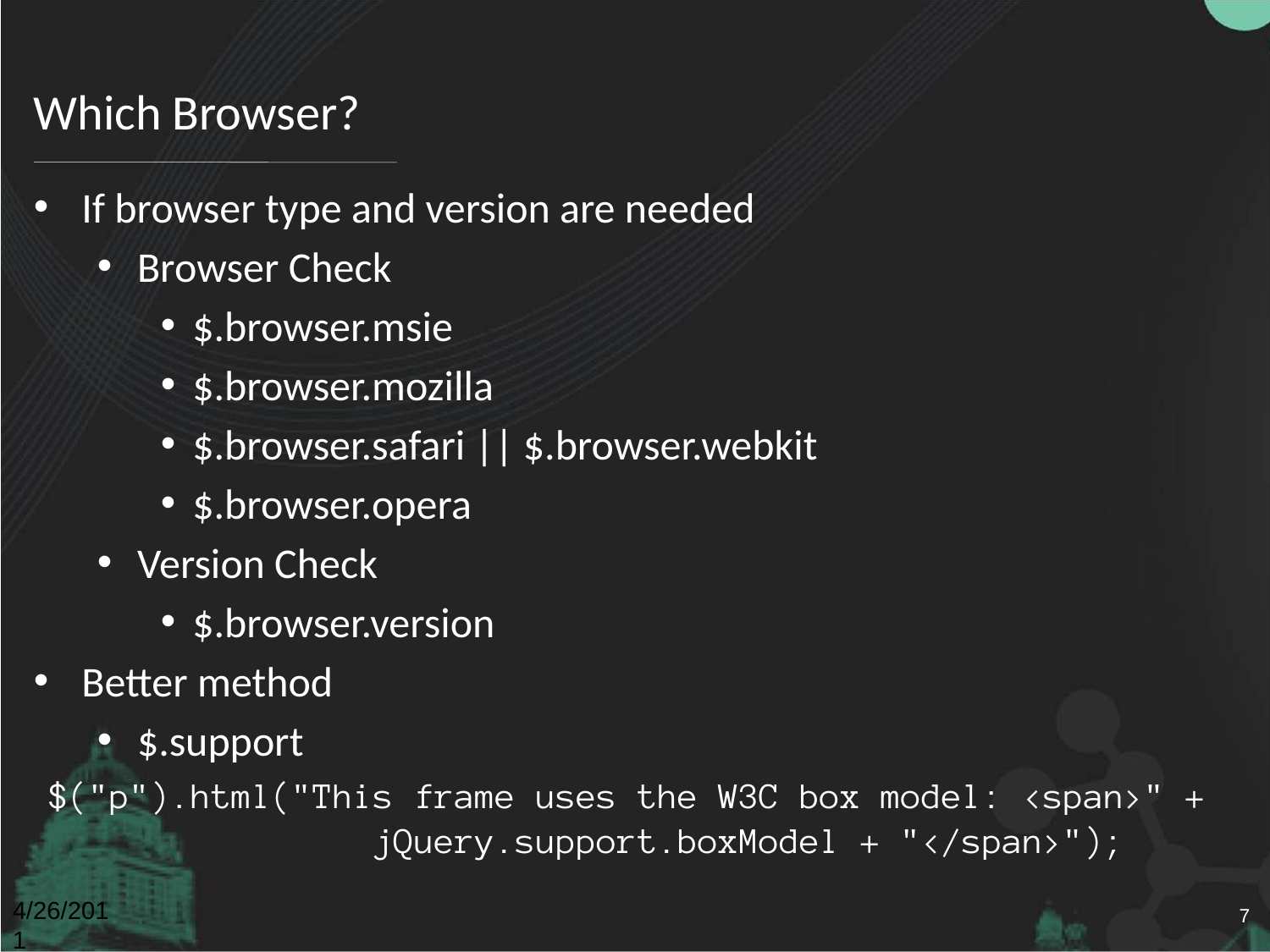

# Which Browser?
If browser type and version are needed
Browser Check
$.browser.msie
$.browser.mozilla
$.browser.safari || $.browser.webkit
$.browser.opera
Version Check
$.browser.version
Better method
$.support
$("p").html("This frame uses the W3C box model: <span>" +
                jQuery.support.boxModel + "</span>");

4/26/2011
7